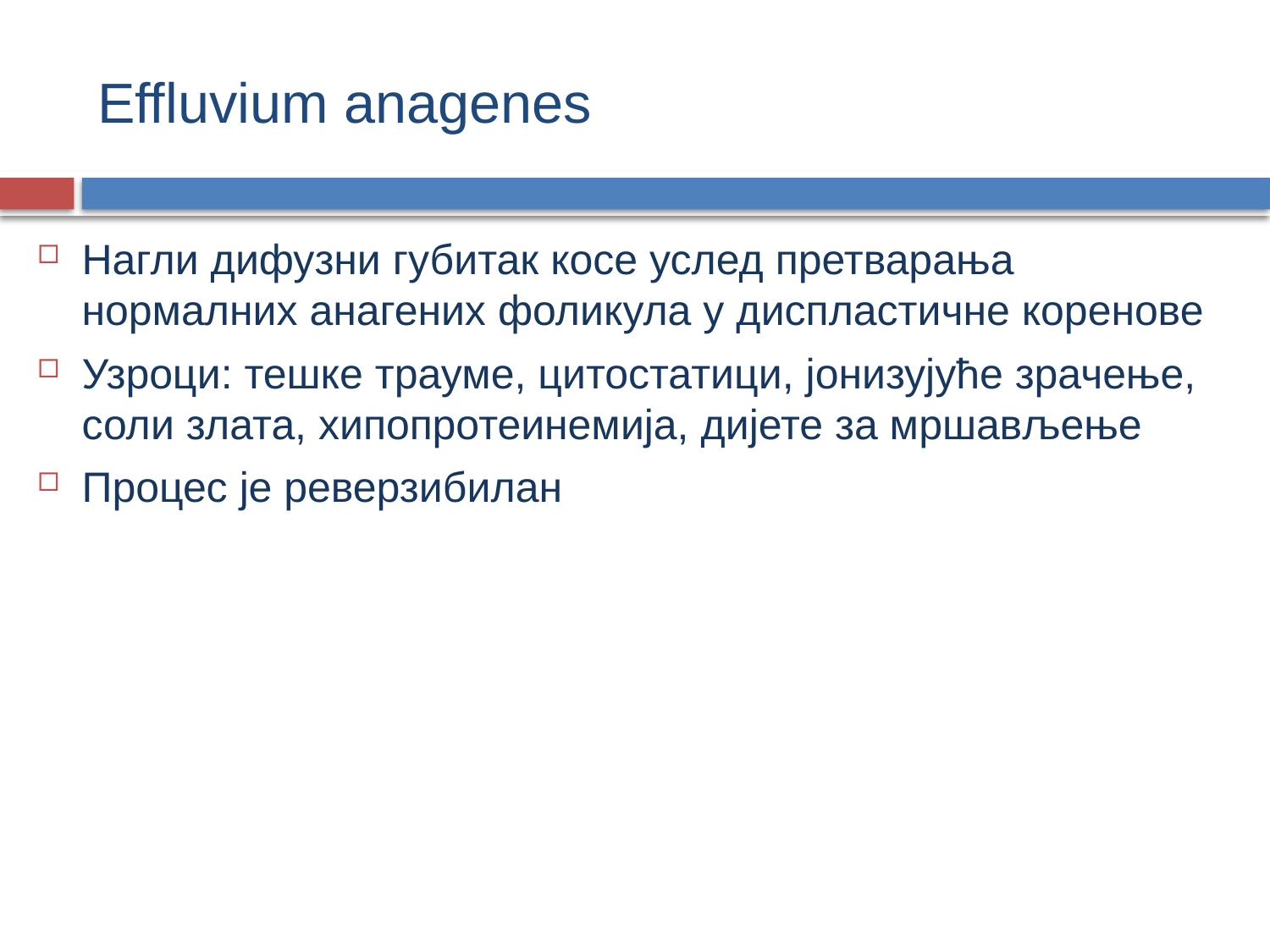

# Effluvium anagenes
Нагли дифузни губитак косе услед претварања нормалних анагених фоликула у диспластичне коренове
Узроци: тешке трауме, цитостатици, јонизујуће зрачење, соли злата, хипопротеинемија, дијете за мршављење
Процес је реверзибилан